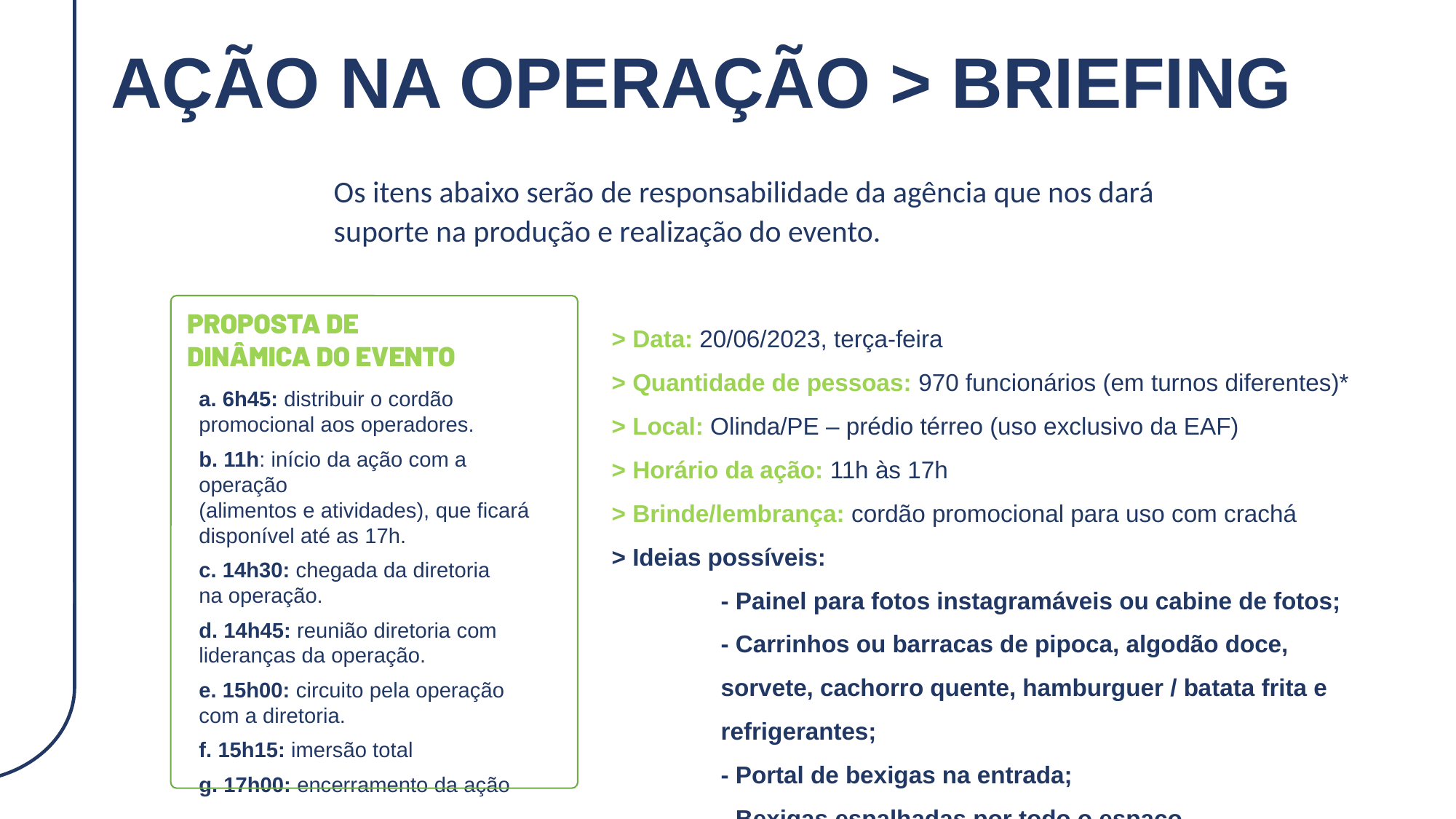

# AÇÃO NA OPERAÇÃO > BRIEFING
Os itens abaixo serão de responsabilidade da agência que nos dará suporte na produção e realização do evento.

PROPOSTA DE
DINÂMICA DO EVENTO
> Data: 20/06/2023, terça-feira
> Quantidade de pessoas: 970 funcionários (em turnos diferentes)*
> Local: Olinda/PE – prédio térreo (uso exclusivo da EAF)
> Horário da ação: 11h às 17h
> Brinde/lembrança: cordão promocional para uso com crachá
> Ideias possíveis:
- Painel para fotos instagramáveis ou cabine de fotos;
- Carrinhos ou barracas de pipoca, algodão doce, sorvete, cachorro quente, hamburguer / batata frita e refrigerantes;
- Portal de bexigas na entrada;
- Bexigas espalhadas por todo o espaço.

*ver próximo slide
a. 6h45: distribuir o cordão promocional aos operadores.
b. 11h: início da ação com a operação
(alimentos e atividades), que ficará disponível até as 17h.
c. 14h30: chegada da diretoria
na operação.
d. 14h45: reunião diretoria com lideranças da operação.
e. 15h00: circuito pela operação
com a diretoria.
f. 15h15: imersão total
g. 17h00: encerramento da ação